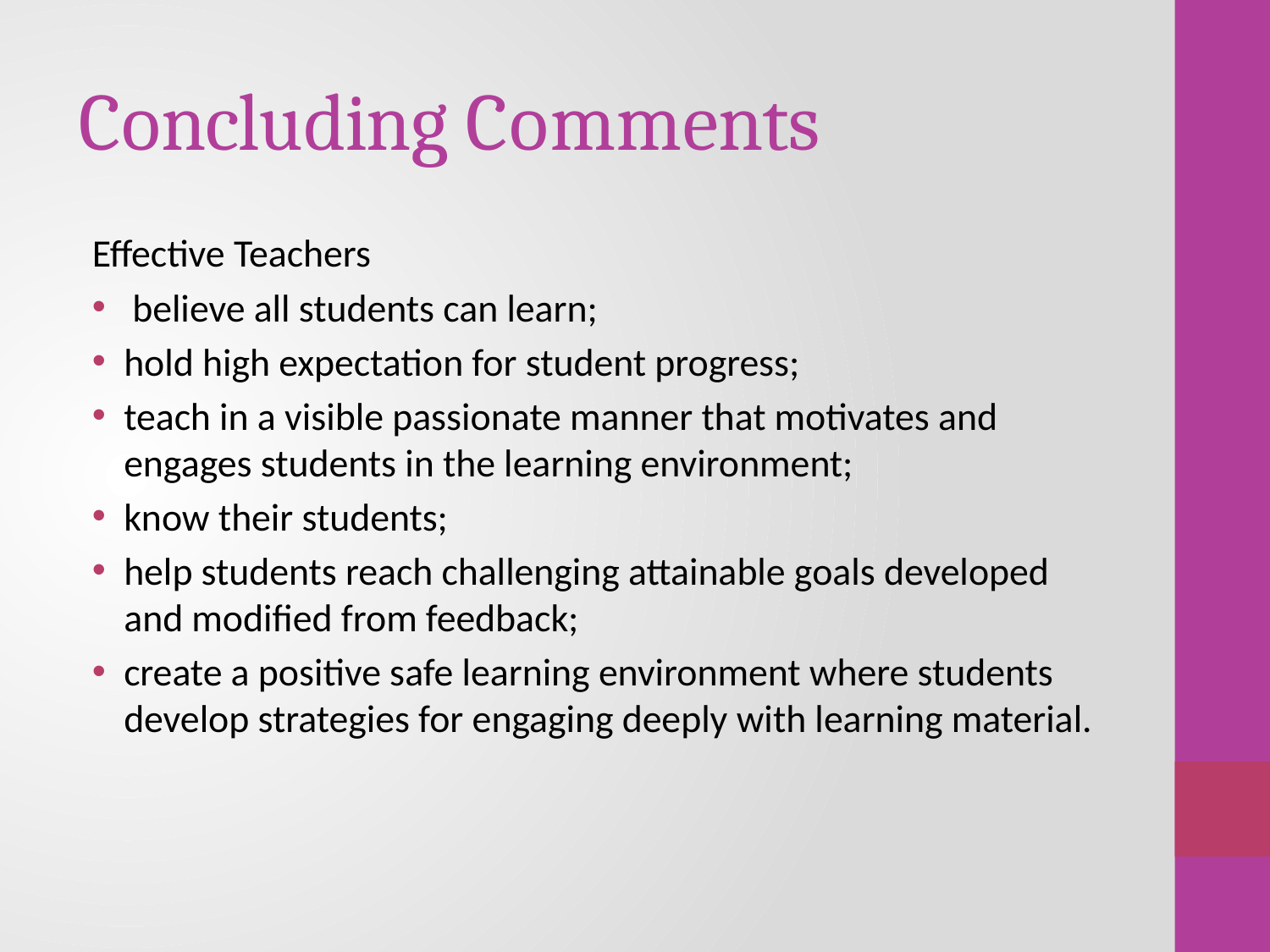

# Concluding Comments
Effective Teachers
 believe all students can learn;
hold high expectation for student progress;
teach in a visible passionate manner that motivates and engages students in the learning environment;
know their students;
help students reach challenging attainable goals developed and modified from feedback;
create a positive safe learning environment where students develop strategies for engaging deeply with learning material.